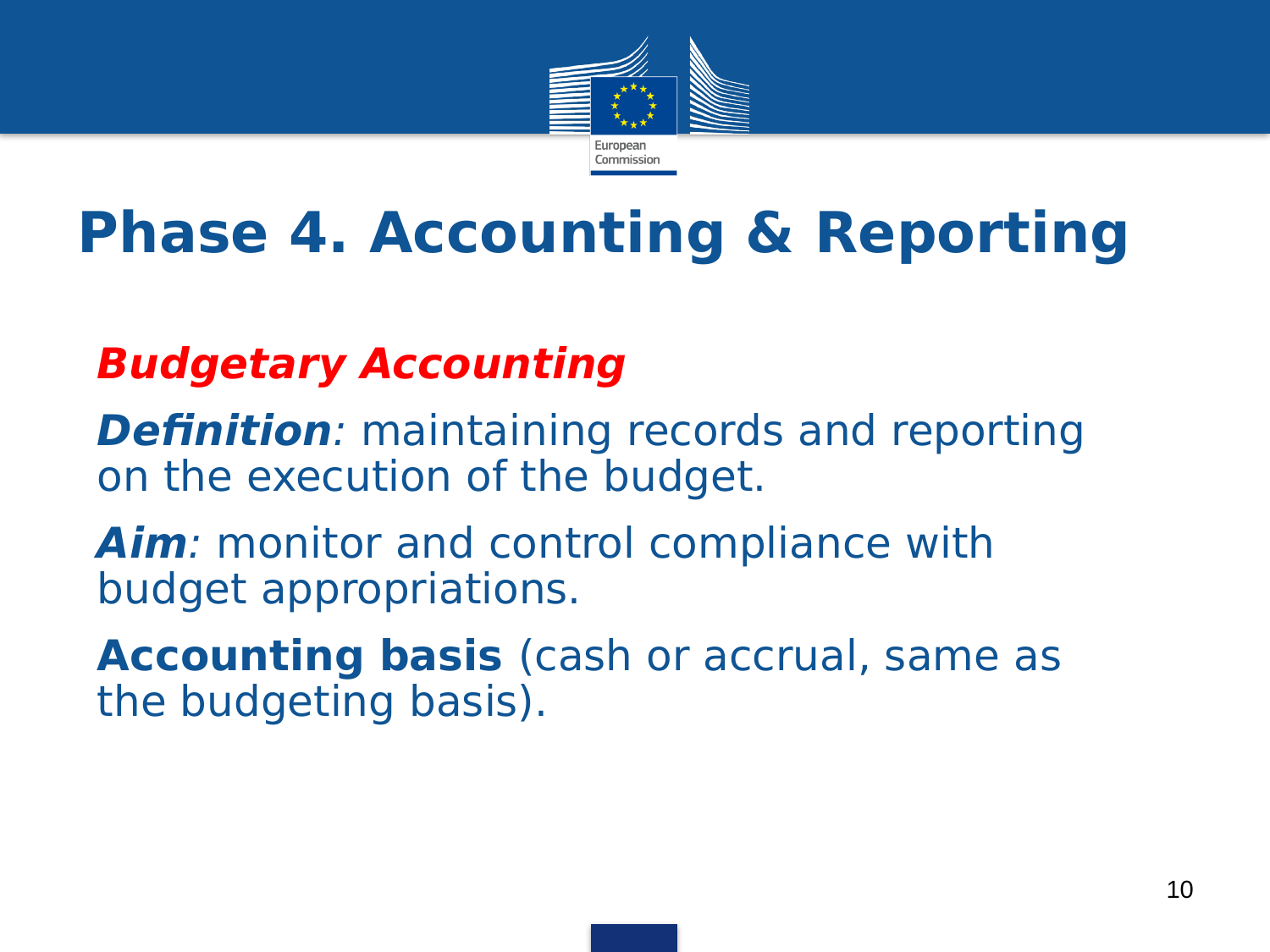

Phase 4. Accounting & Reporting
Budgetary Accounting
Definition: maintaining records and reporting on the execution of the budget.
Aim: monitor and control compliance with budget appropriations.
Accounting basis (cash or accrual, same as the budgeting basis).

10